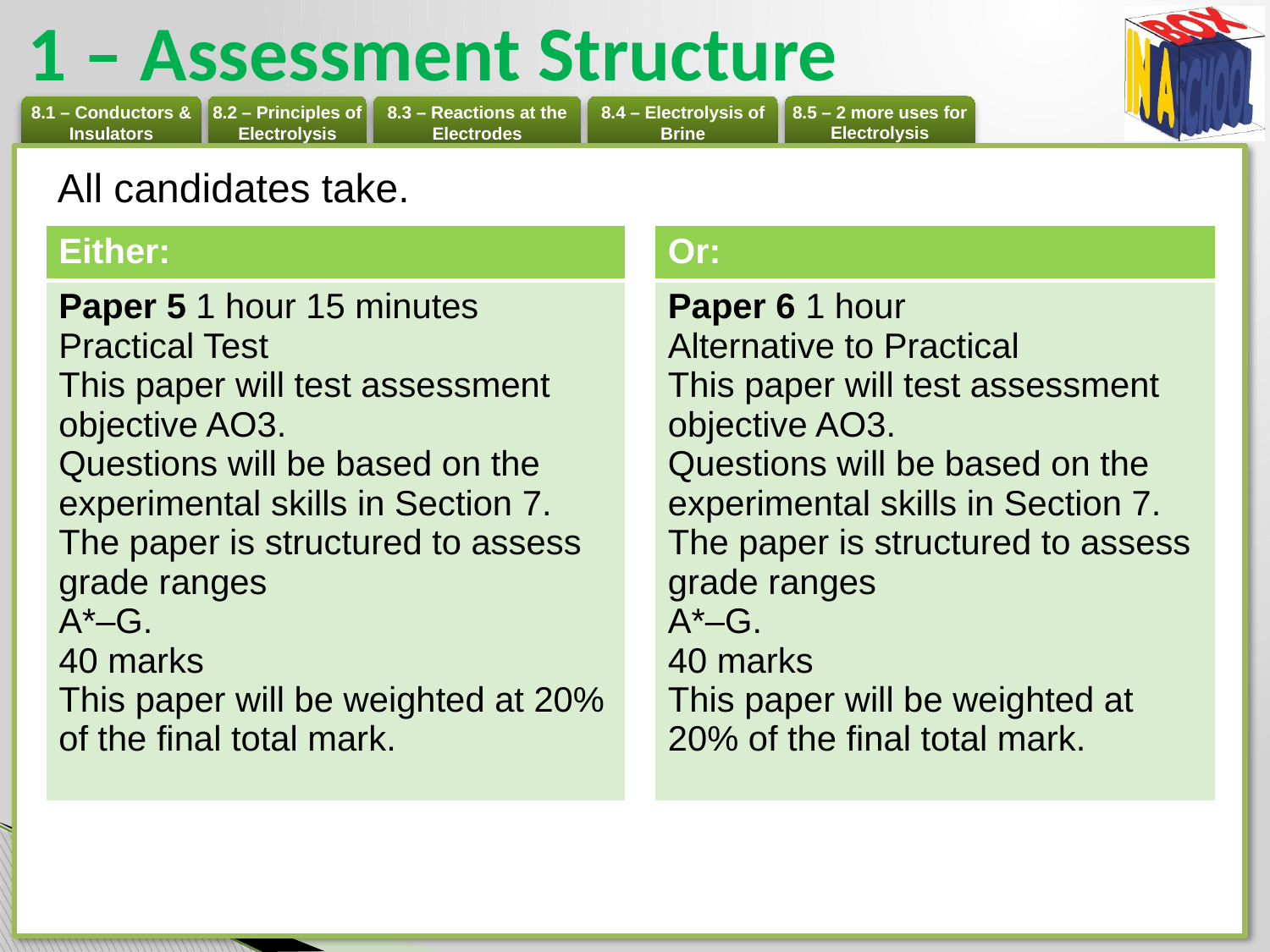

# 1 – Assessment Structure
All candidates take.
| Either: |  | Or: |
| --- | --- | --- |
| Paper 5 1 hour 15 minutes Practical Test This paper will test assessment objective AO3. Questions will be based on the experimental skills in Section 7. The paper is structured to assess grade ranges A\*–G. 40 marks This paper will be weighted at 20% of the final total mark. |  | Paper 6 1 hour Alternative to Practical This paper will test assessment objective AO3. Questions will be based on the experimental skills in Section 7. The paper is structured to assess grade ranges A\*–G. 40 marks This paper will be weighted at 20% of the final total mark. |